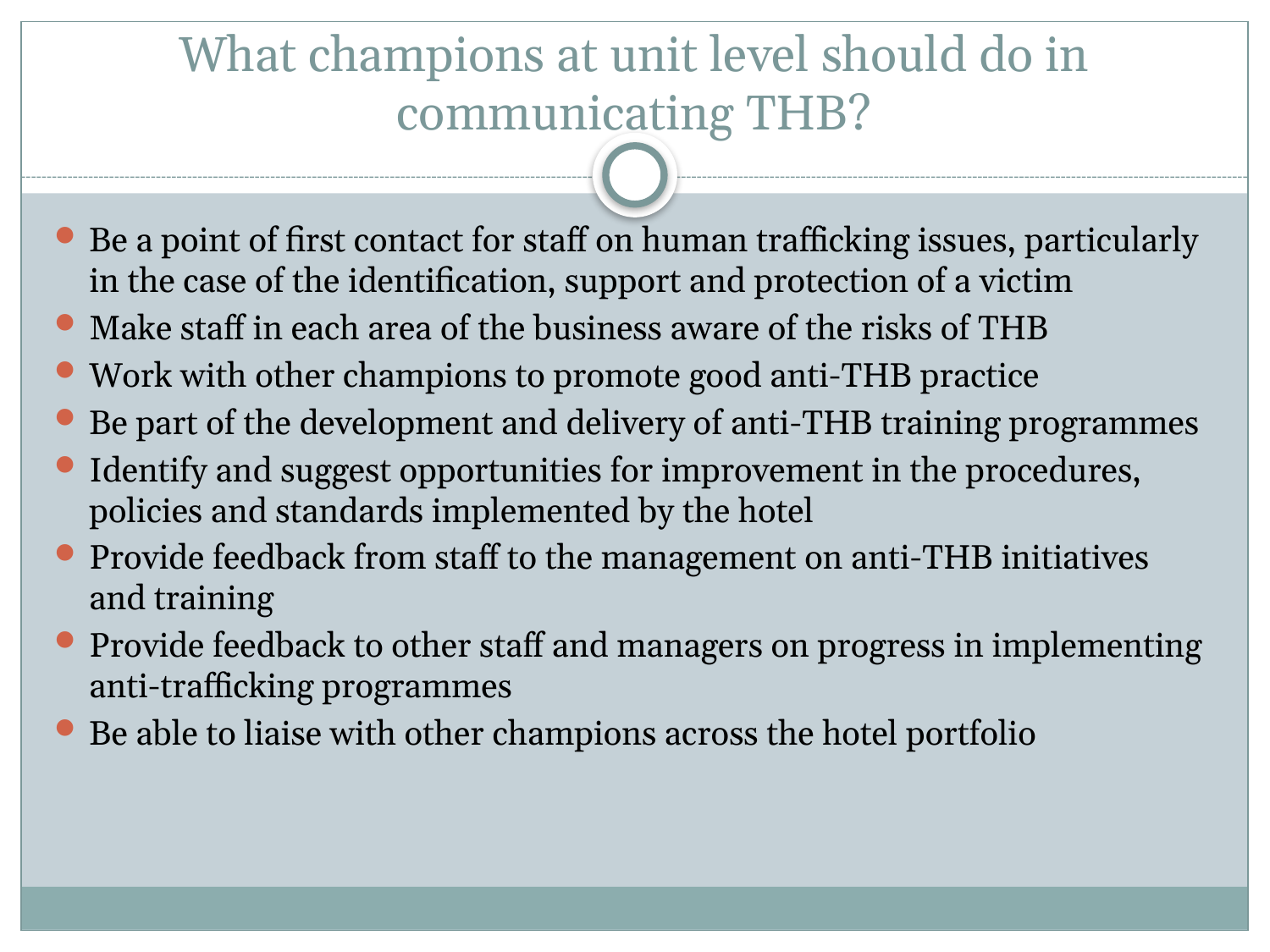

# What champions at unit level should do in communicating THB?
Be a point of first contact for staff on human trafficking issues, particularly in the case of the identification, support and protection of a victim
Make staff in each area of the business aware of the risks of THB
Work with other champions to promote good anti-THB practice
Be part of the development and delivery of anti-THB training programmes
Identify and suggest opportunities for improvement in the procedures, policies and standards implemented by the hotel
Provide feedback from staff to the management on anti-THB initiatives and training
Provide feedback to other staff and managers on progress in implementing anti-trafficking programmes
Be able to liaise with other champions across the hotel portfolio